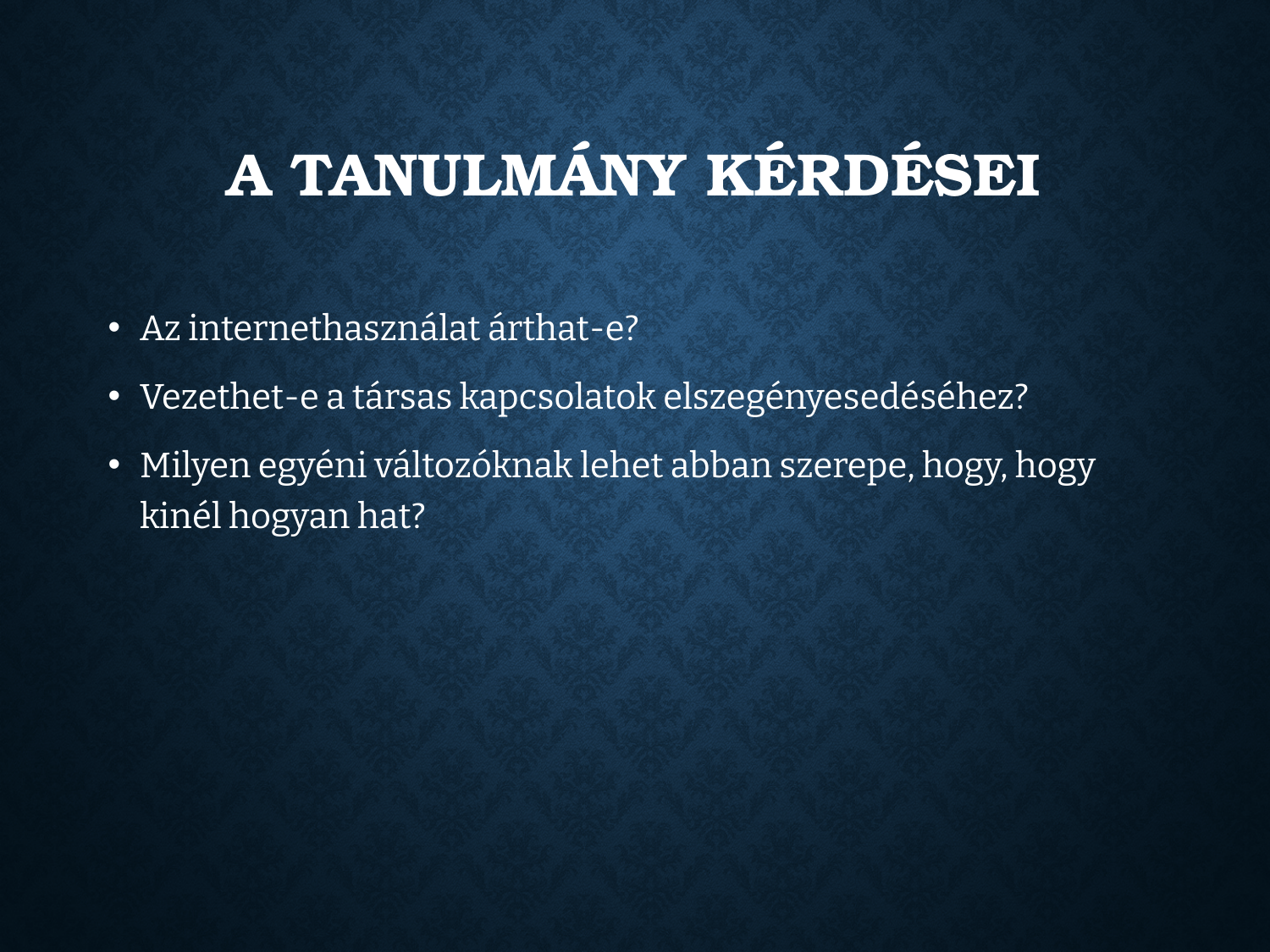

# A tanulmány kérdései
Az internethasználat árthat-e?
Vezethet-e a társas kapcsolatok elszegényesedéséhez?
Milyen egyéni változóknak lehet abban szerepe, hogy, hogy kinél hogyan hat?